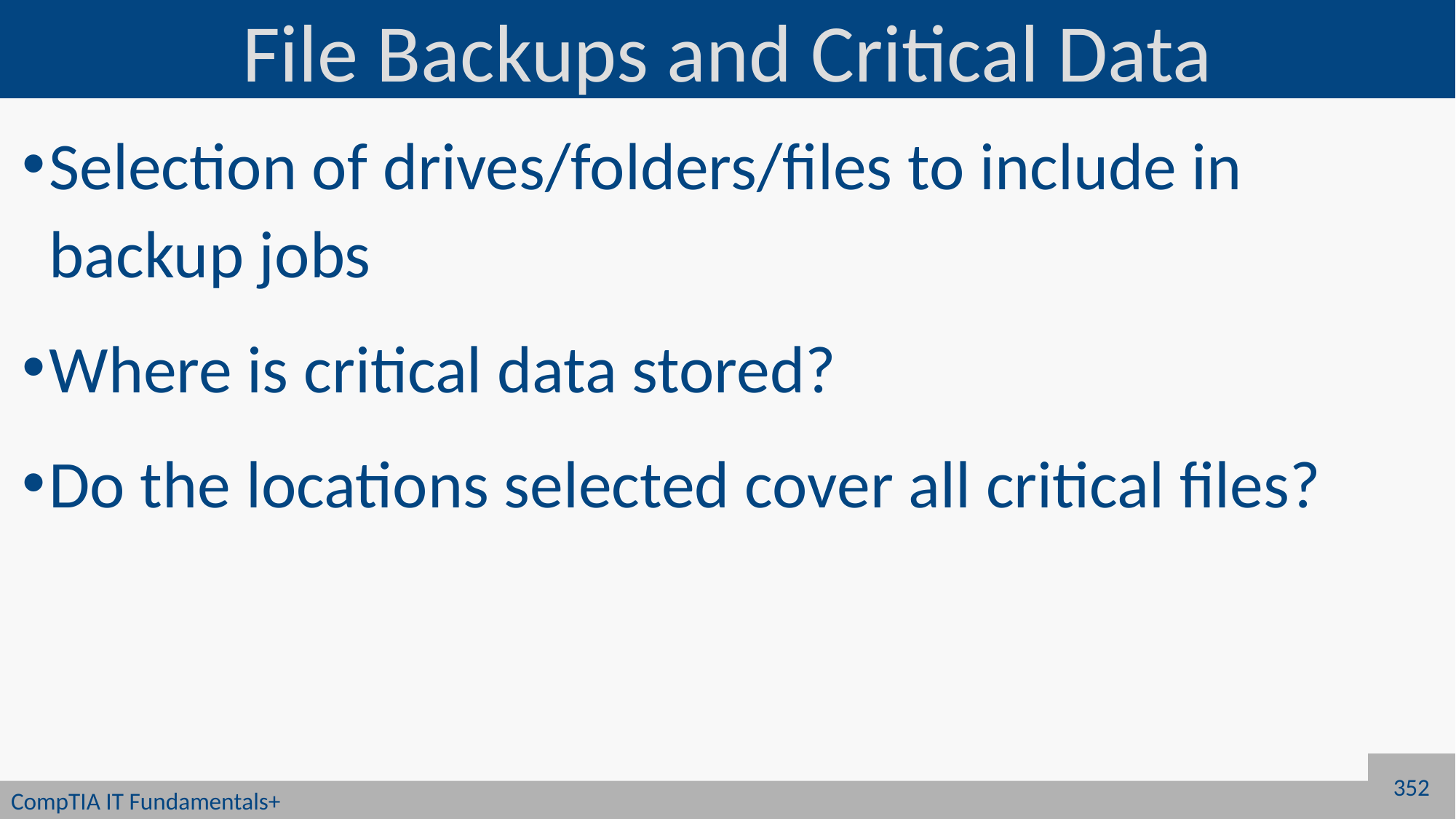

# File Backups and Critical Data
Selection of drives/folders/files to include in backup jobs
Where is critical data stored?
Do the locations selected cover all critical files?
352
CompTIA IT Fundamentals+